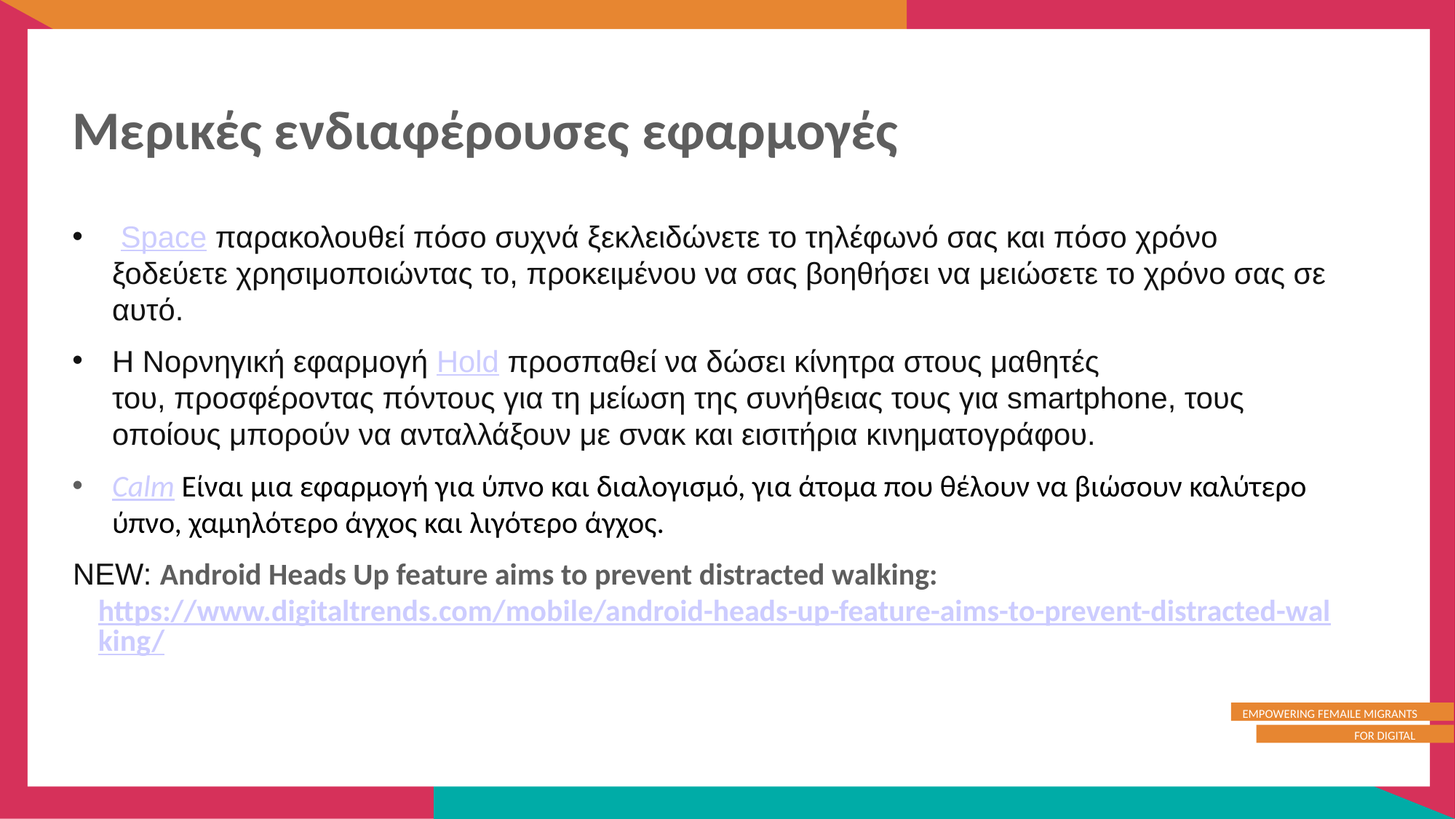

Μερικές ενδιαφέρουσες εφαρμογές
 Space παρακολουθεί πόσο συχνά ξεκλειδώνετε το τηλέφωνό σας και πόσο χρόνο ξοδεύετε χρησιμοποιώντας το, προκειμένου να σας βοηθήσει να μειώσετε το χρόνο σας σε αυτό.
Η Νορνηγική εφαρμογή Hold προσπαθεί να δώσει κίνητρα στους μαθητές του, προσφέροντας πόντους για τη μείωση της συνήθειας τους για smartphone, τους οποίους μπορούν να ανταλλάξουν με σνακ και εισιτήρια κινηματογράφου.
Calm Είναι μια εφαρμογή για ύπνο και διαλογισμό, για άτομα που θέλουν να βιώσουν καλύτερο ύπνο, χαμηλότερο άγχος και λιγότερο άγχος.
NEW: Android Heads Up feature aims to prevent distracted walking: https://www.digitaltrends.com/mobile/android-heads-up-feature-aims-to-prevent-distracted-walking/